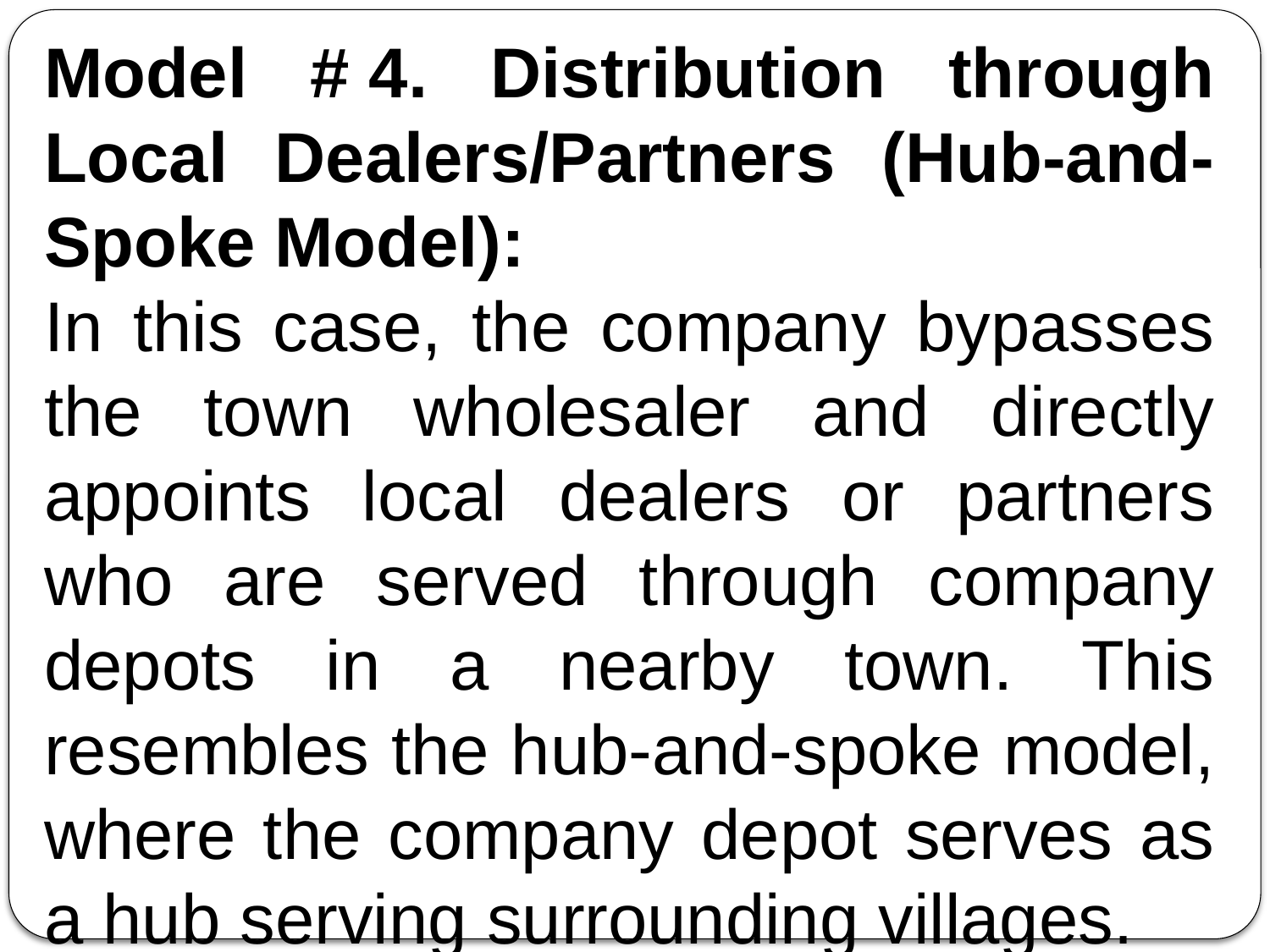

Model # 4. Distribution through Local Dealers/Partners (Hub-and-Spoke Model):
In this case, the company bypasses the town wholesaler and directly appoints local dealers or partners who are served through company depots in a nearby town. This resembles the hub-and-spoke model, where the company depot serves as a hub serving surrounding villages.